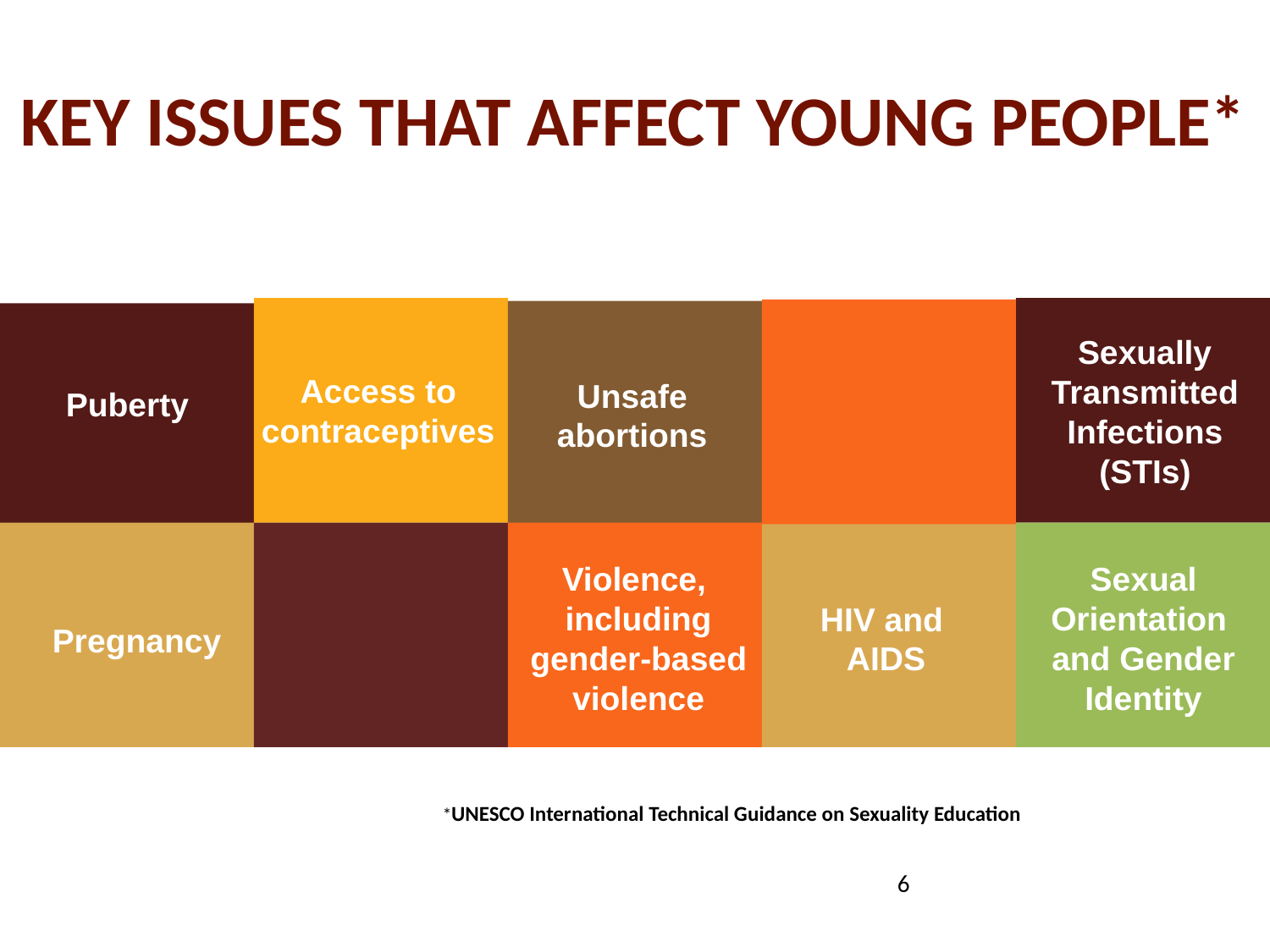

# KEY ISSUES THAT AFFECT YOUNG PEOPLE*

Sexually Transmitted Infections (STIs)

Access to contraceptives
Unsafe abortions
Puberty

Violence,
including gender-based violence
Sexual Orientation
and Gender Identity
HIV and
AIDS
Pregnancy
*UNESCO International Technical Guidance on Sexuality Education

6